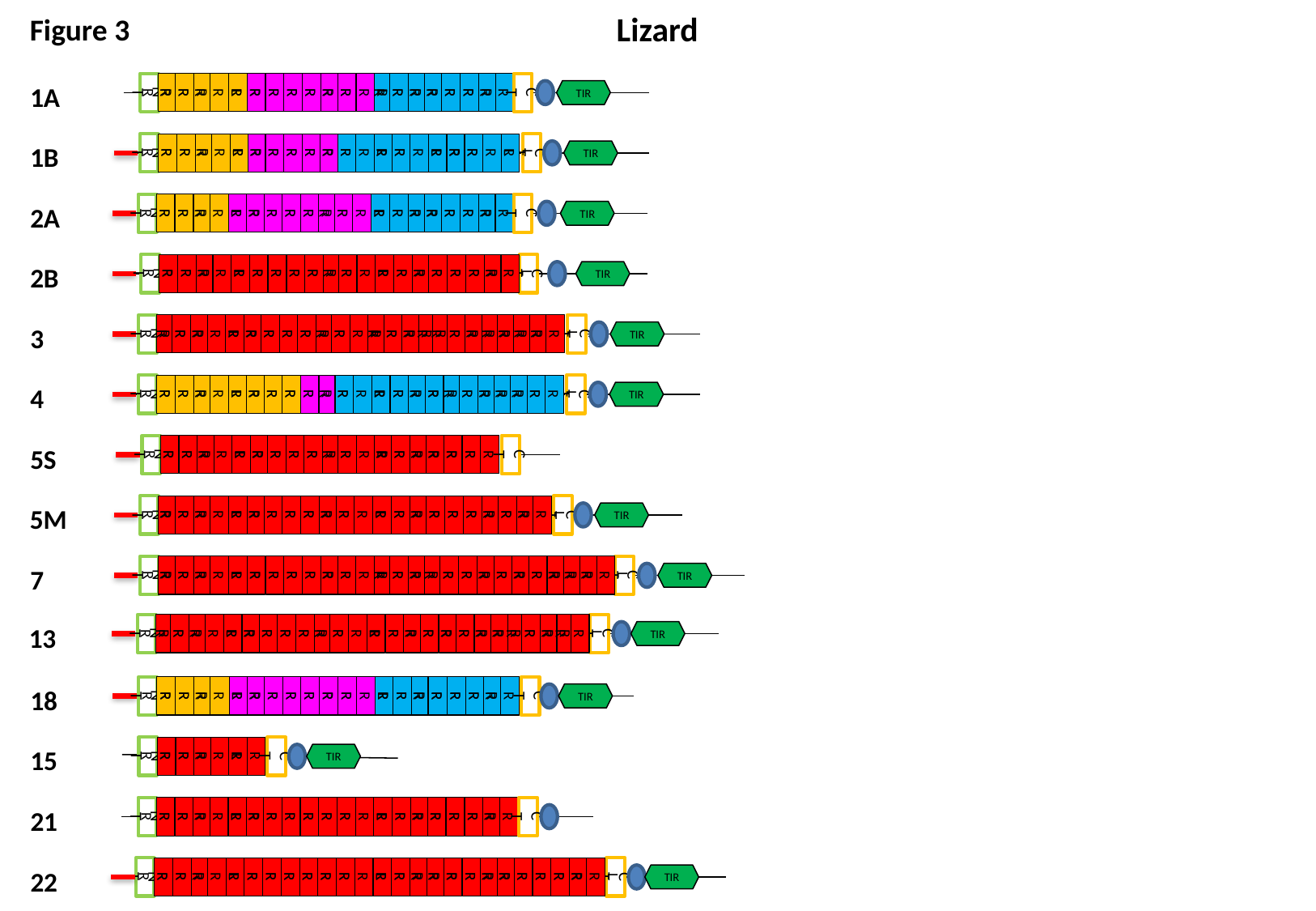

Lizard
Figure 3
NT
LRR
LRR
LRR
LRR
LRR
LRR
LRR
LRR
LRR
LRR
LRR
LRR
LRR
LRR
LRR
LRR
LRR
LRR
LRR
LRR
CT
1A

TIR
NT
LRR
LRR
LRR
LRR
LRR
LRR
LRR
LRR
LRR
LRR
LRR
LRR
LRR
LRR
LRR
LRR
LRR
LRR
LRR
LRR
CT
1B

TIR
NT
LRR
LRR
LRR
LRR
LRR
LRR
LRR
LRR
LRR
LRR
LRR
LRR
LRR
LRR
LRR
LRR
LRR
LRR
LRR
LRR
CT
2A

TIR
NT
LRR
LRR
LRR
LRR
LRR
LRR
LRR
LRR
LRR
LRR
LRR
LRR
LRR
LRR
LRR
LRR
LRR
LRR
LRR
LRR
CT
2B

TIR
NT
LRR
LRR
LRR
LRR
LRR
LRR
LRR
LRR
LRR
LRR
LRR
LRR
LRR
LRR
LRR
LRR
LRR
LRR
LRR
LRR
LRR
LRR
LRR
LRR
CT
3

TIR
NT
LRR
LRR
LRR
LRR
LRR
LRR
LRR
LRR
LRR
LRR
LRR
LRR
LRR
LRR
LRR
LRR
LRR
LRR
LRR
LRR
LRR
LRR
LRR
CT
4

TIR
NT
LRR
LRR
LRR
LRR
LRR
LRR
LRR
LRR
LRR
LRR
LRR
LRR
LRR
LRR
LRR
LRR
LRR
LRR
LRR
CT
5S
NT
LRR
LRR
LRR
LRR
LRR
LRR
LRR
LRR
LRR
LRR
LRR
LRR
LRR
LRR
LRR
LRR
LRR
LRR
LRR
LRR
LRR
LRR
CT
5M

TIR
NT
LRR
LRR
LRR
LRR
LRR
LRR
LRR
LRR
LRR
LRR
LRR
LRR
LRR
LRR
LRR
LRR
LRR
LRR
LRR
LRR
LRR
LRR
LRR
LRR
LRR
LRR
CT
7

TIR
NT
LRR
LRR
LRR
LRR
LRR
LRR
LRR
LRR
LRR
LRR
LRR
LRR
LRR
LRR
LRR
LRR
LRR
LRR
LRR
LRR
LRR
LRR
LRR
LRR
LRR
CT
13

TIR
NT
LRR
LRR
LRR
LRR
LRR
LRR
LRR
LRR
LRR
LRR
LRR
LRR
LRR
LRR
LRR
LRR
LRR
LRR
LRR
LRR
CT
18

TIR
NT
LRR
LRR
LRR
LRR
LRR
LRR
CT
15

TIR
NT
LRR
LRR
LRR
LRR
LRR
LRR
LRR
LRR
LRR
LRR
LRR
LRR
LRR
LRR
LRR
LRR
LRR
LRR
LRR
LRR
CT
21

NT
LRR
LRR
LRR
LRR
LRR
LRR
LRR
LRR
LRR
LRR
LRR
LRR
LRR
LRR
LRR
LRR
LRR
LRR
LRR
LRR
LRR
LRR
LRR
LRR
LRR
CT
22

TIR